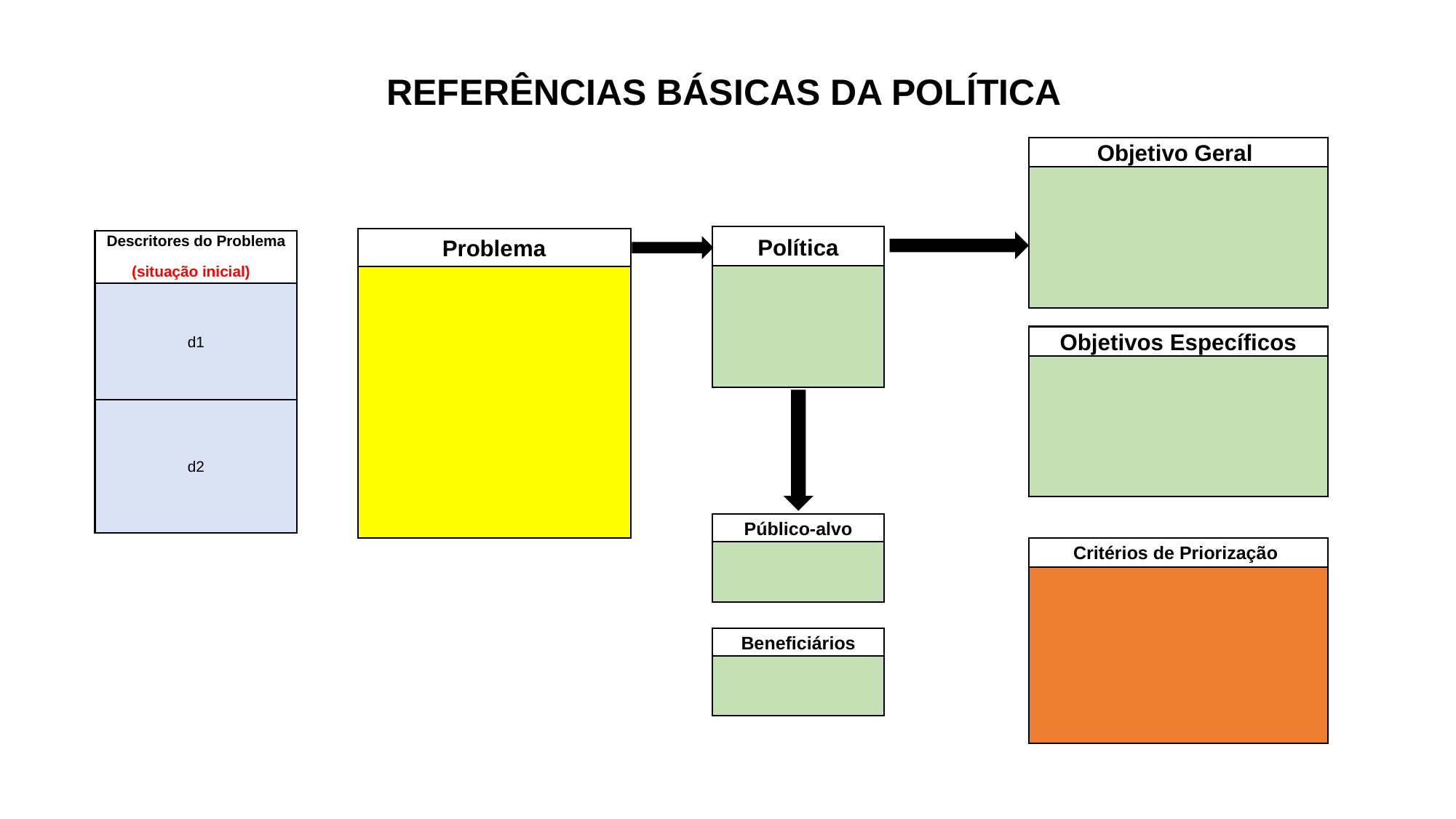

REFERÊNCIAS BÁSICAS DA POLÍTICA
Objetivo Geral

Política
Problema
Descritores do Problema
(situação inicial)

d1
Objetivos Específicos

d2
Público-alvo
Critérios de Priorização

Beneficiários